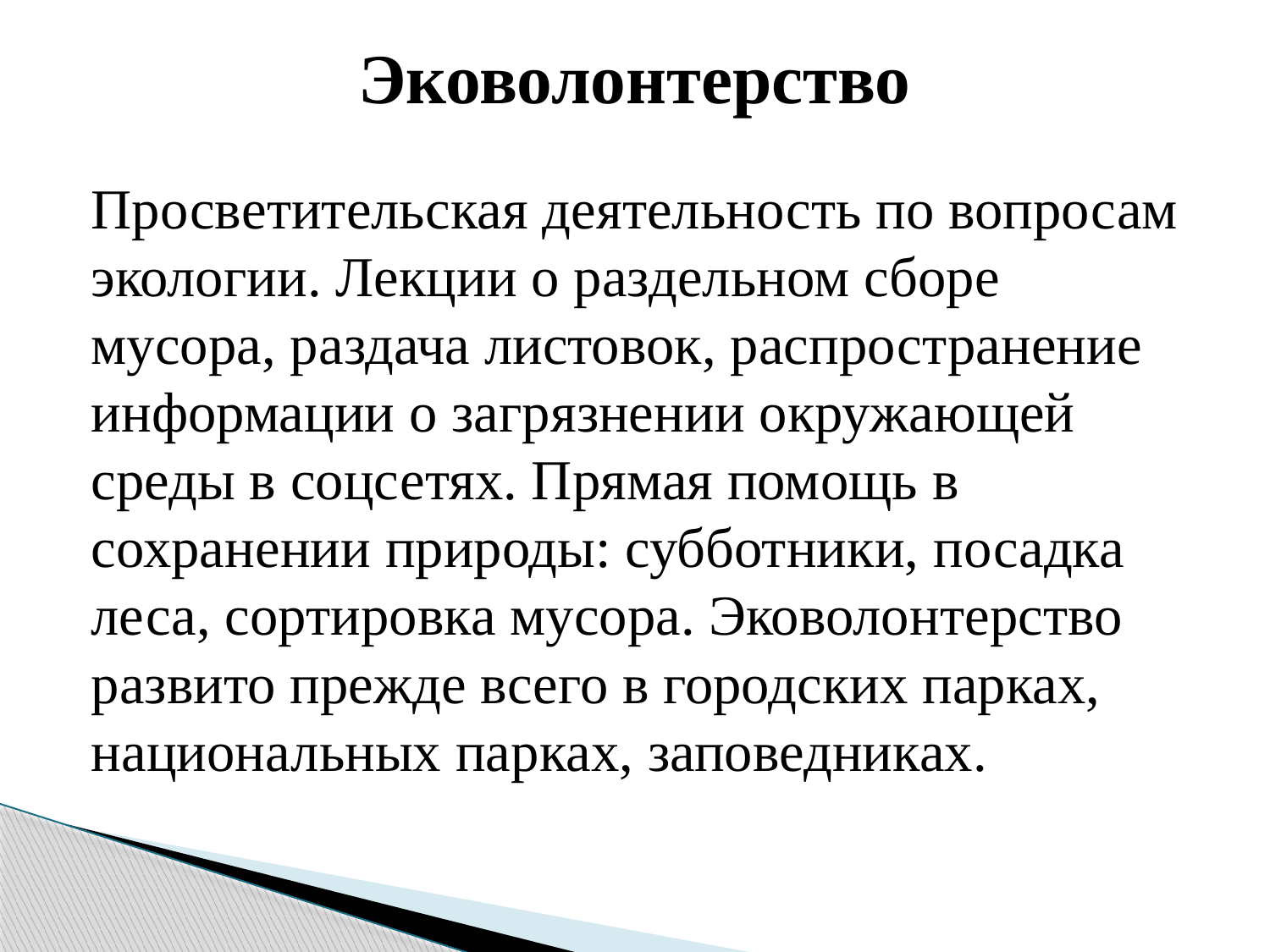

# Эковолонтерство
Просветительская деятельность по вопросам экологии. Лекции о раздельном сборе мусора, раздача листовок, распространение информации о загрязнении окружающей среды в соцсетях. Прямая помощь в сохранении природы: субботники, посадка леса, сортировка мусора. Эковолонтерство развито прежде всего в городских парках, национальных парках, заповедниках.